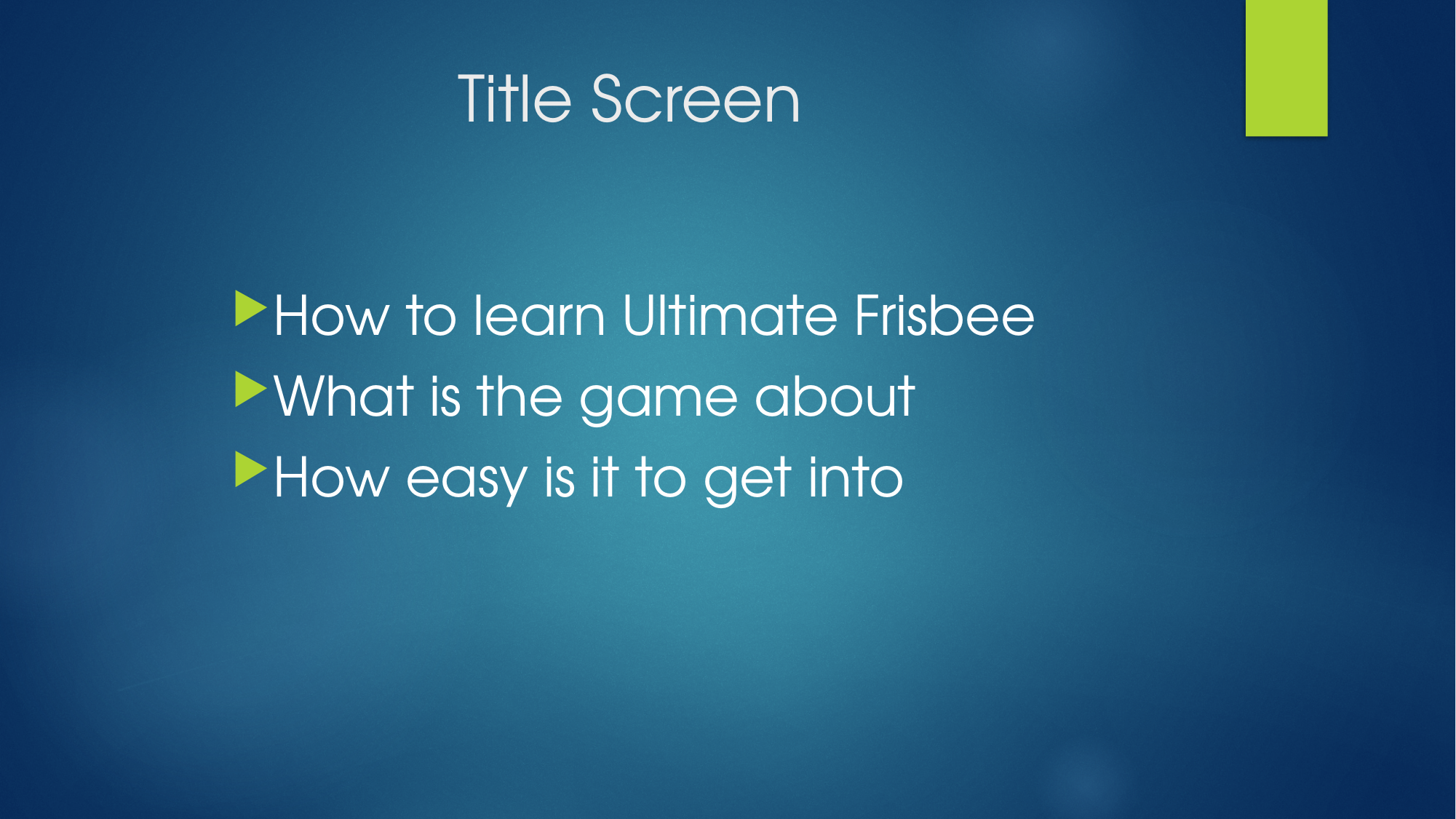

# Title Screen
How to learn Ultimate Frisbee
What is the game about
How easy is it to get into